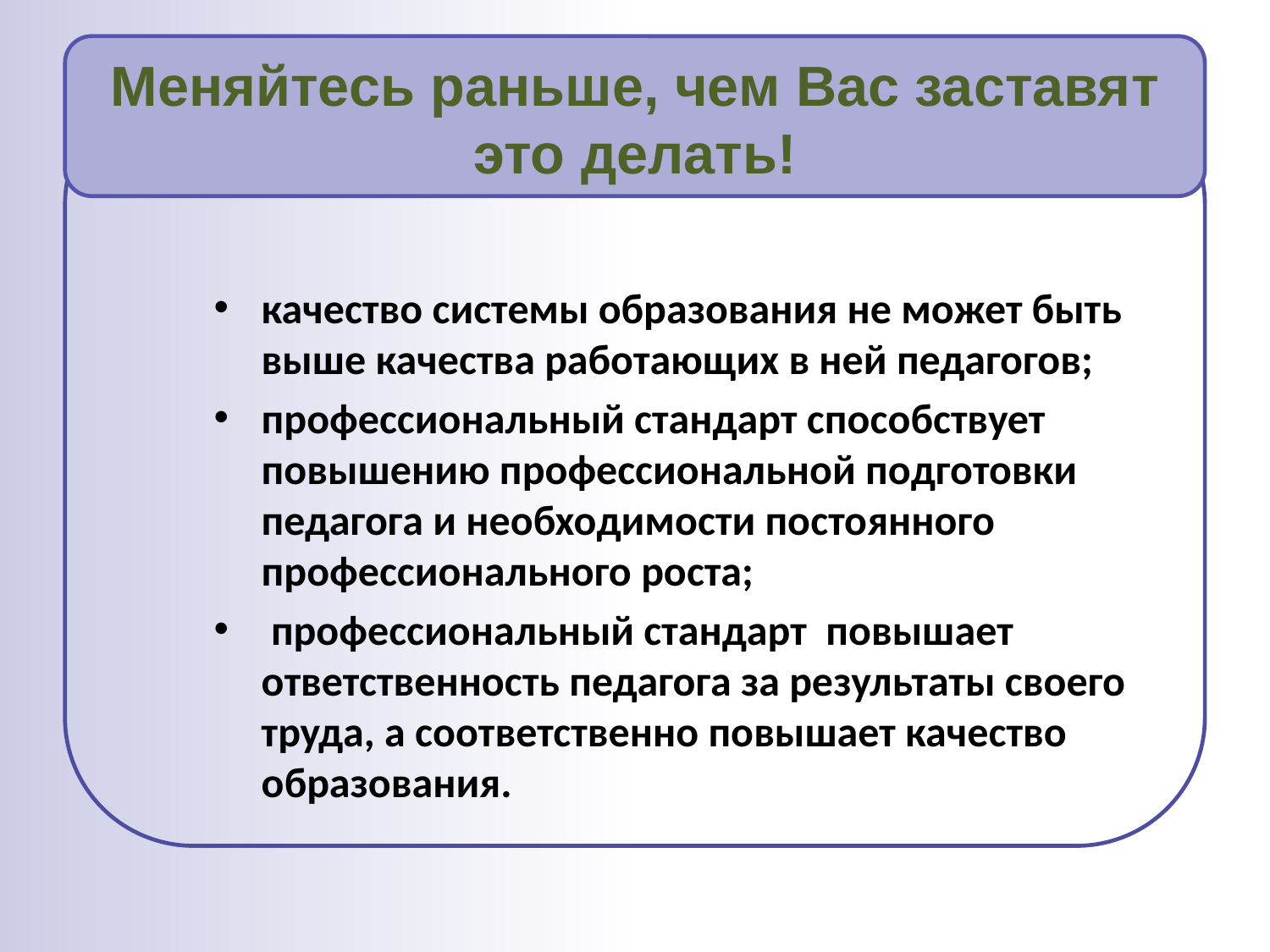

# Меняйтесь раньше, чем Вас заставят это делать!
качество системы образования не может быть выше качества работающих в ней педагогов;
профессиональный стандарт способствует повышению профессиональной подготовки педагога и необходимости постоянного профессионального роста;
 профессиональный стандарт  повышает ответственность педагога за результаты своего труда, а соответственно повышает качество образования.